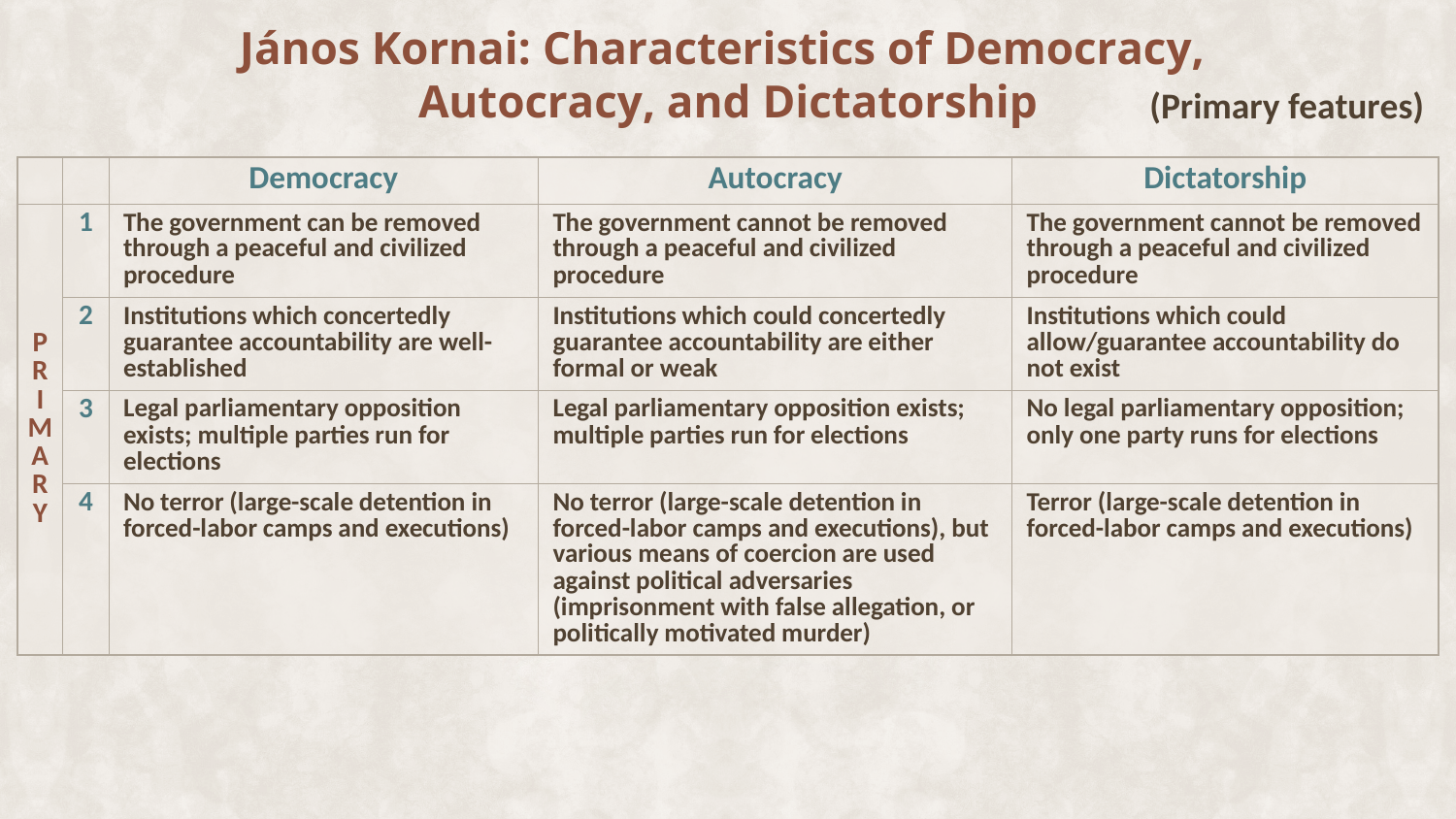

János Kornai: Characteristics of Democracy,
Autocracy, and Dictatorship
(Primary features)
|  |  | Democracy | Autocracy | Dictatorship |
| --- | --- | --- | --- | --- |
| P R I M A R Y | 1 | The government can be removed through a peaceful and civilized procedure | The government cannot be removed through a peaceful and civilized procedure | The government cannot be removed through a peaceful and civilized procedure |
|  | 2 | Institutions which concertedly guarantee accountability are well-established | Institutions which could concertedly guarantee accountability are either formal or weak | Institutions which could allow/guarantee accountability do not exist |
|  | 3 | Legal parliamentary opposition exists; multiple parties run for elections | Legal parliamentary opposition exists; multiple parties run for elections | No legal parliamentary opposition; only one party runs for elections |
|  | 4 | No terror (large-scale detention in forced-labor camps and executions) | No terror (large-scale detention in forced-labor camps and executions), but various means of coercion are used against political adversaries (imprisonment with false allegation, or politically motivated murder) | Terror (large-scale detention in forced-labor camps and executions) |